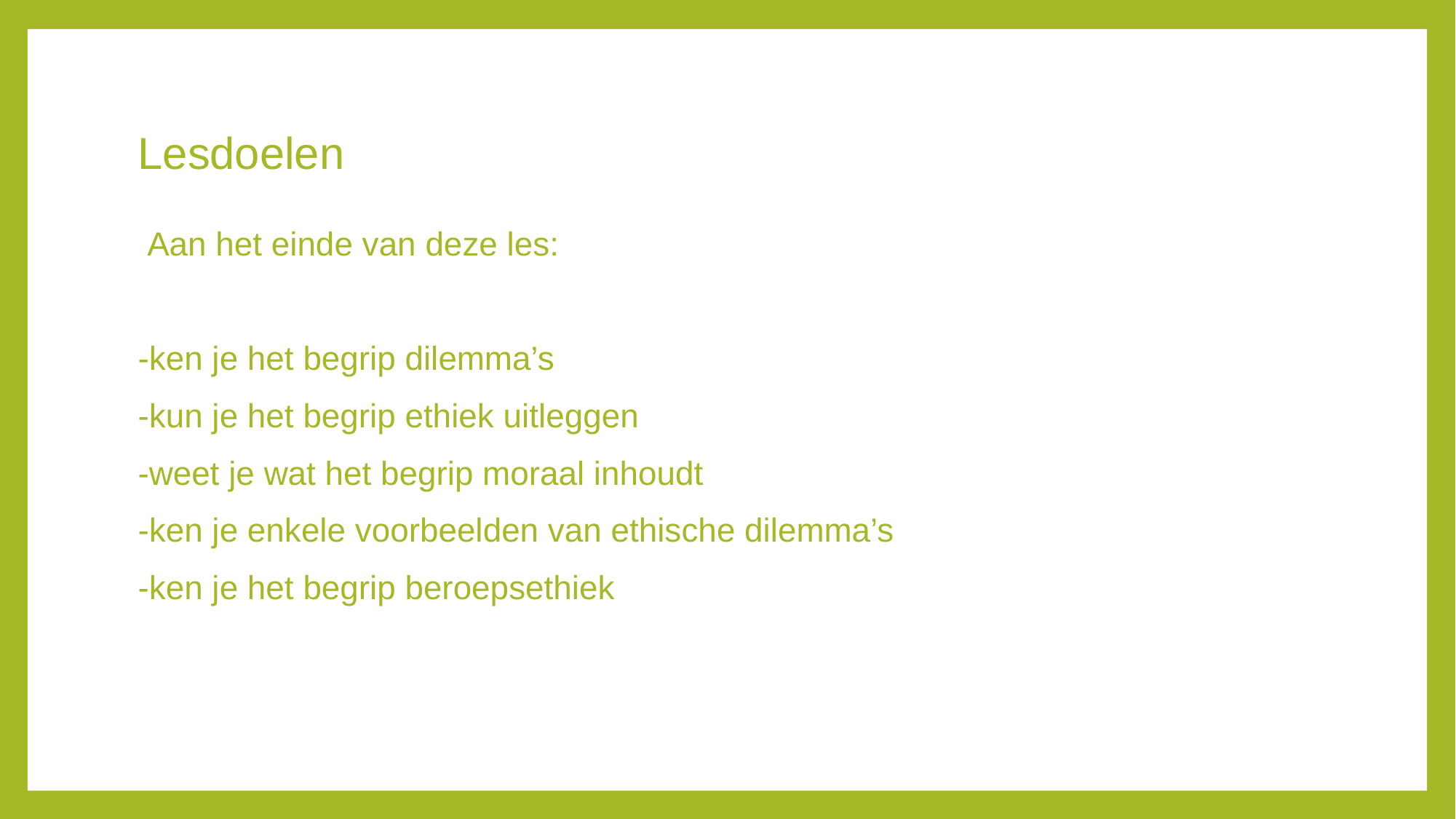

# Lesdoelen
 Aan het einde van deze les:

-ken je het begrip dilemma’s
-kun je het begrip ethiek uitleggen
-weet je wat het begrip moraal inhoudt
-ken je enkele voorbeelden van ethische dilemma’s
-ken je het begrip beroepsethiek